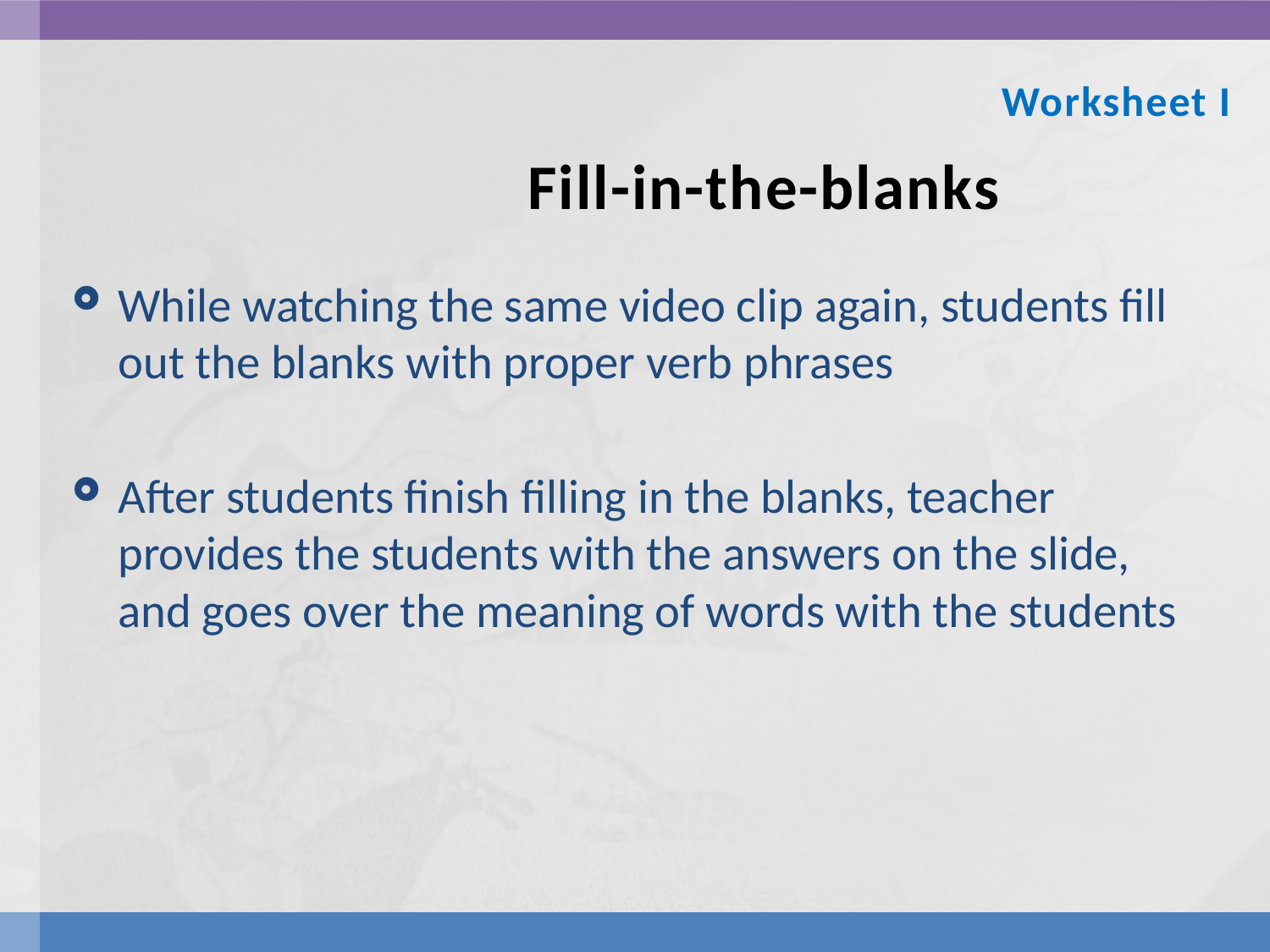

Worksheet I
# Fill-in-the-blanks
While watching the same video clip again, students fill out the blanks with proper verb phrases

After students finish filling in the blanks, teacher provides the students with the answers on the slide, and goes over the meaning of words with the students